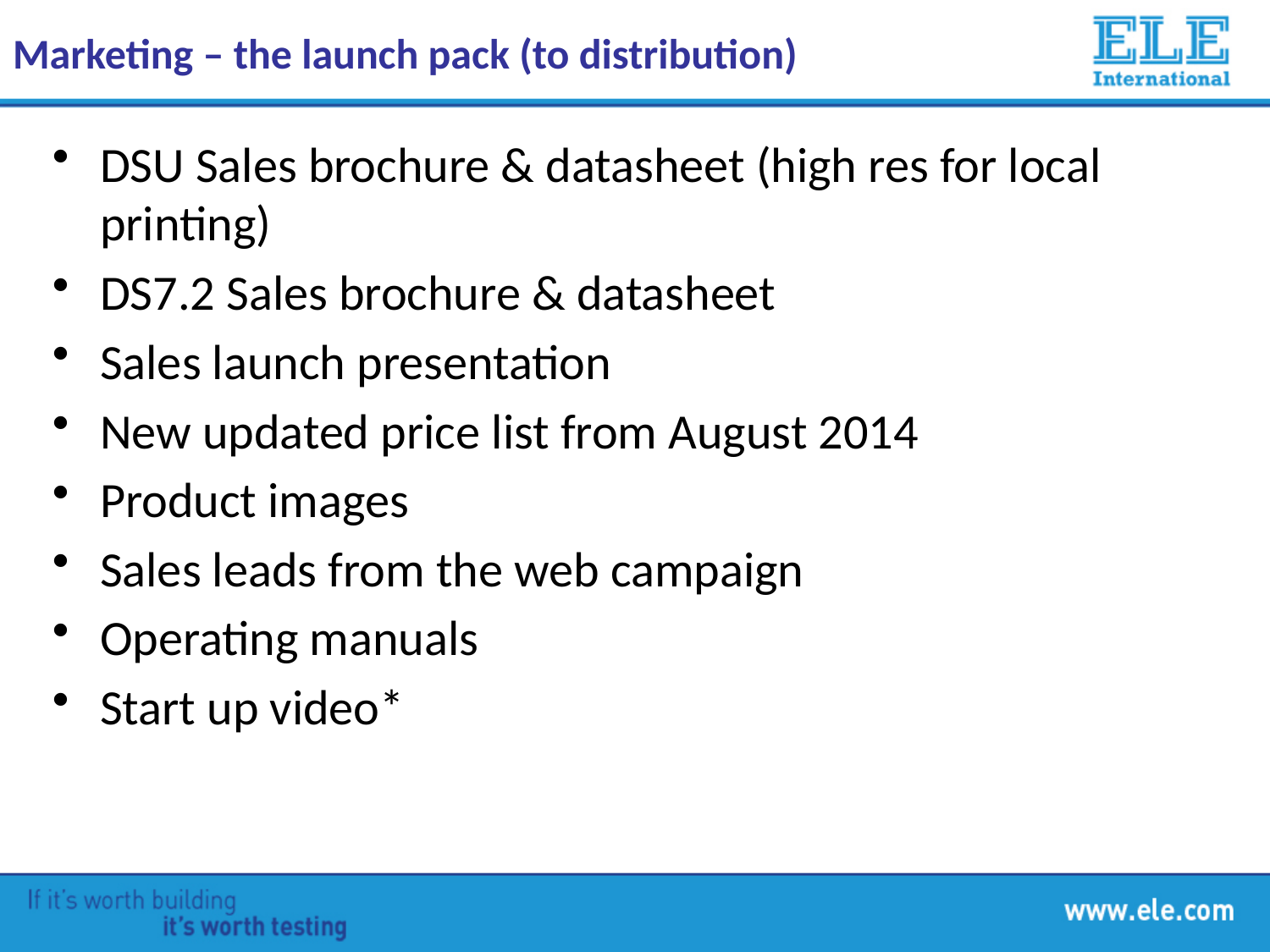

# Marketing – the launch pack (to distribution)
DSU Sales brochure & datasheet (high res for local printing)
DS7.2 Sales brochure & datasheet
Sales launch presentation
New updated price list from August 2014
Product images
Sales leads from the web campaign
Operating manuals
Start up video*